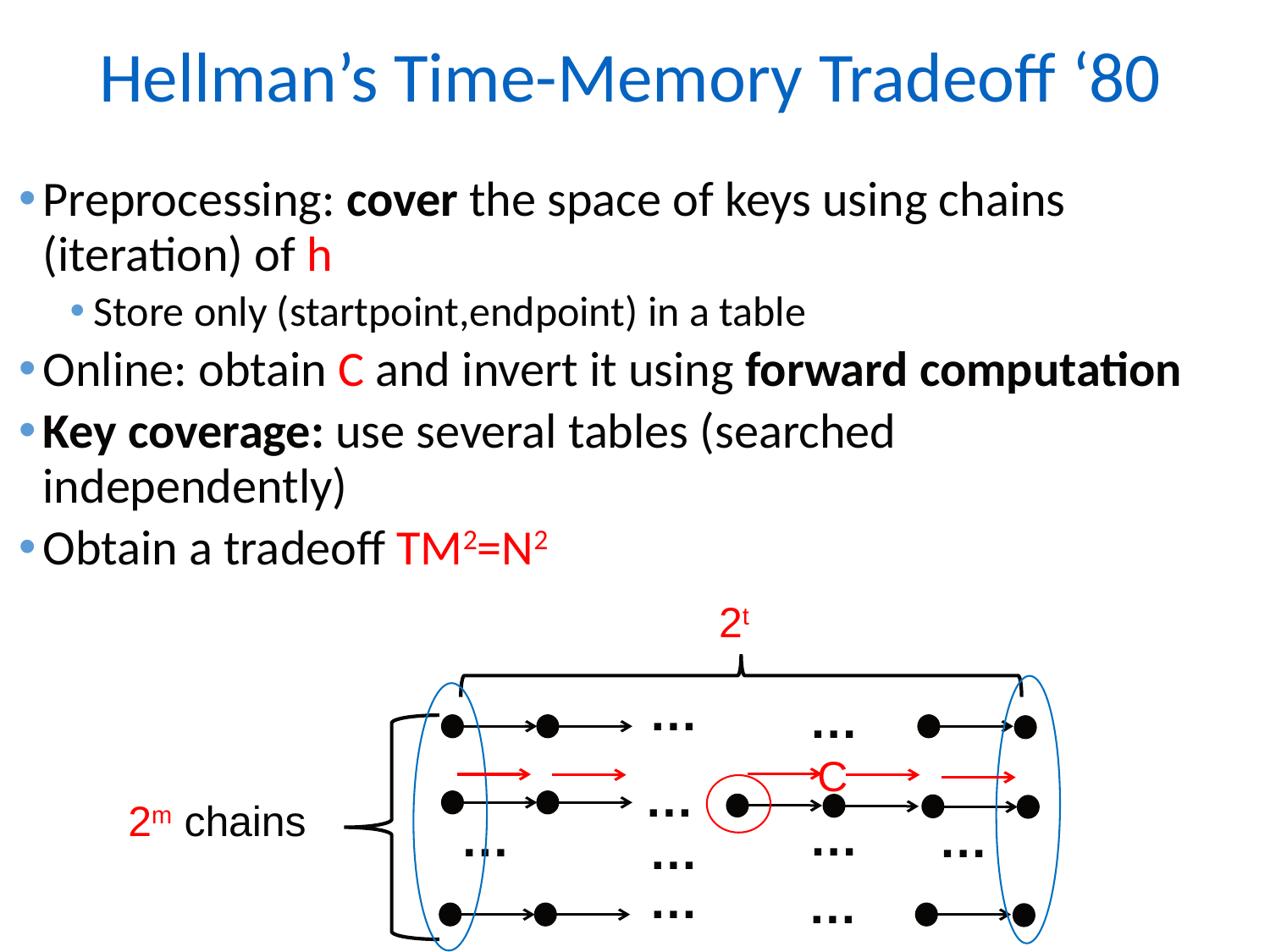

# Hellman’s Time-Memory Tradeoff ‘80
Preprocessing: cover the space of keys using chains (iteration) of h
Store only (startpoint,endpoint) in a table
Online: obtain C and invert it using forward computation
Key coverage: use several tables (searched independently)
Obtain a tradeoff TM2=N2

2t
…

…

C
…

2m chains

…
…
…
…
…
…